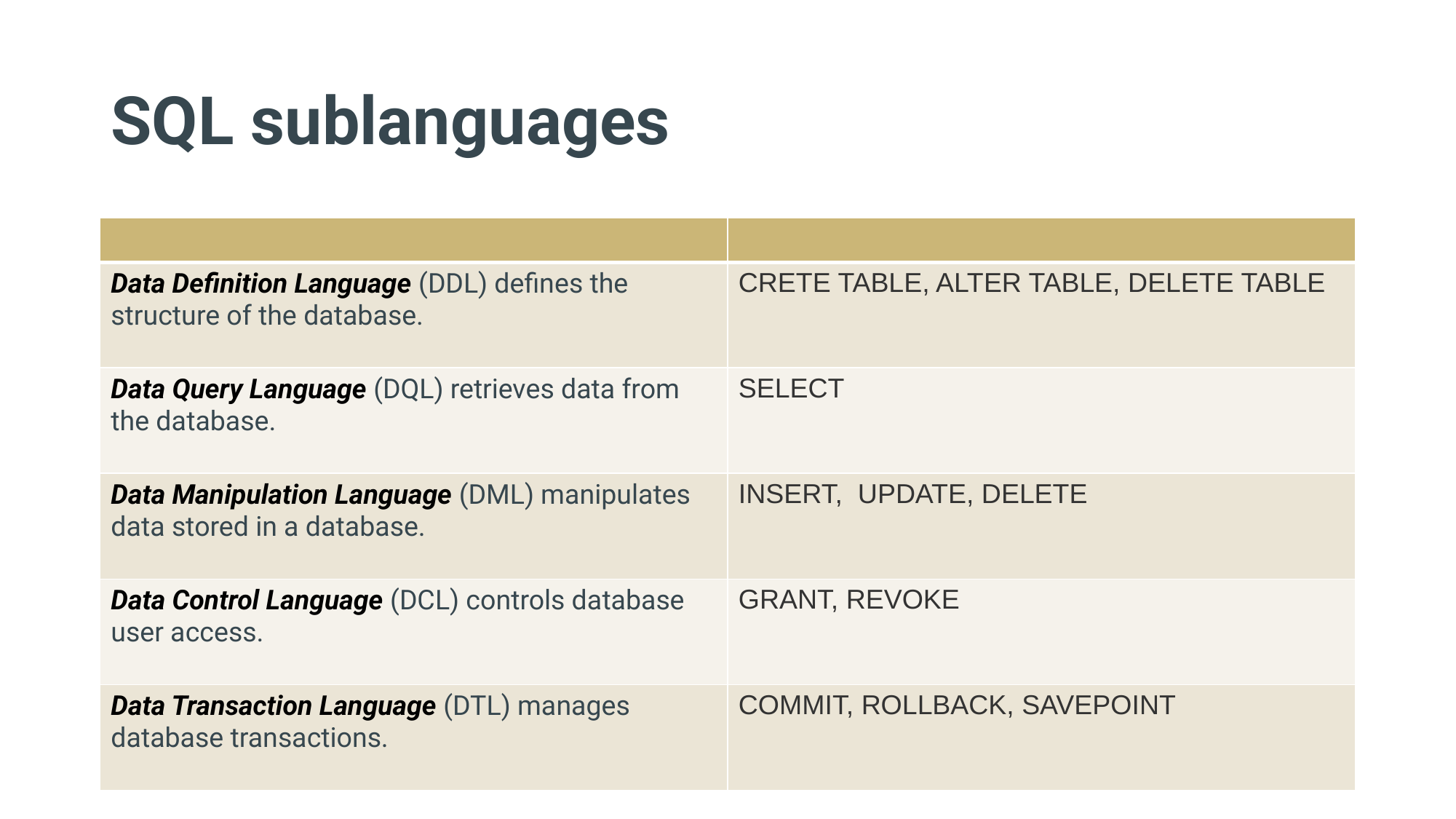

# SQL sublanguages
|  |  |
| --- | --- |
| Data Definition Language (DDL) defines the structure of the database. | CRETE TABLE, ALTER TABLE, DELETE TABLE |
| Data Query Language (DQL) retrieves data from the database. | SELECT |
| Data Manipulation Language (DML) manipulates data stored in a database. | INSERT, UPDATE, DELETE |
| Data Control Language (DCL) controls database user access. | GRANT, REVOKE |
| Data Transaction Language (DTL) manages database transactions. | COMMIT, ROLLBACK, SAVEPOINT |